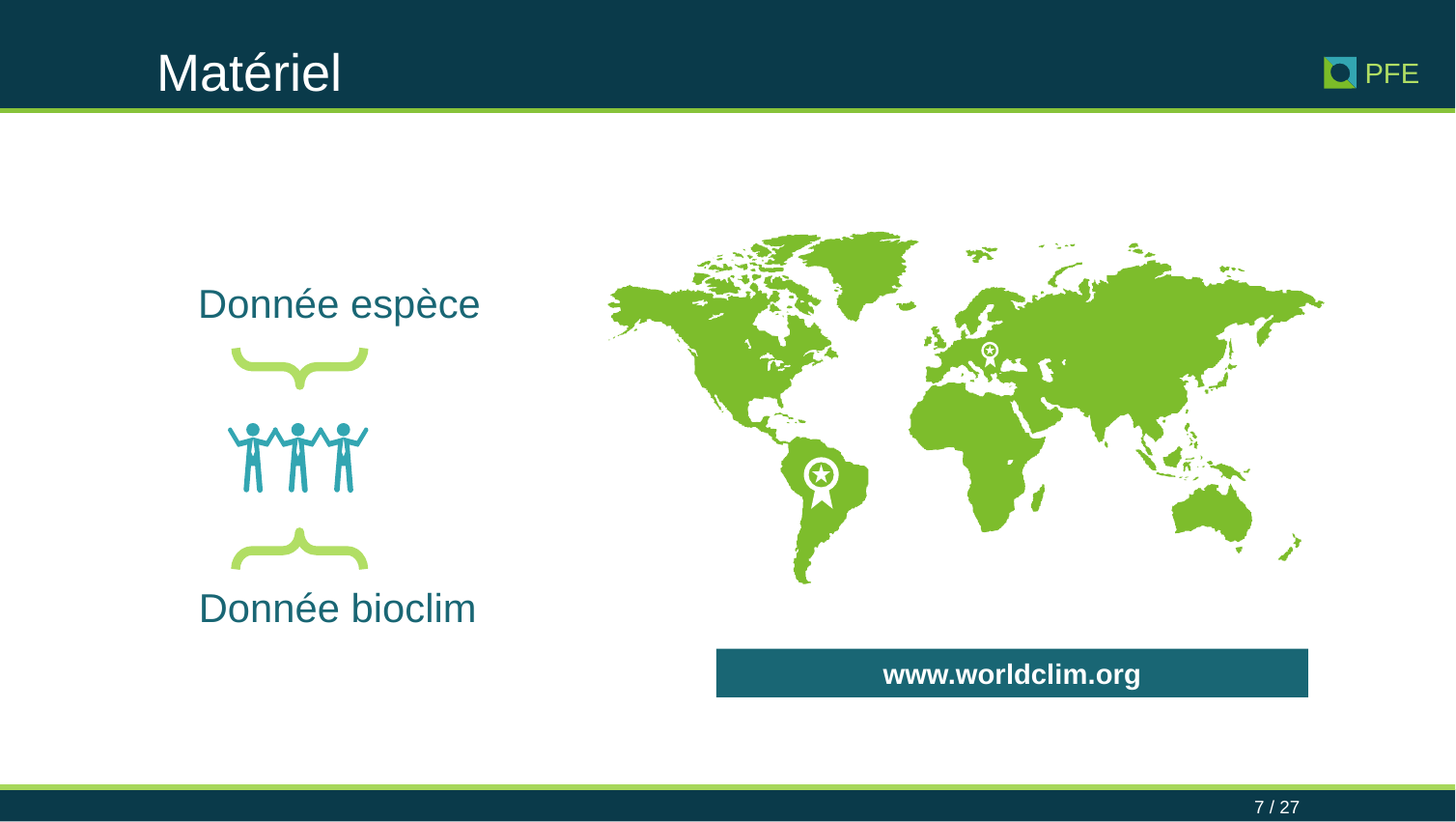

Matériel

7 / 27

PFE

Donnée espèce

Donnée bioclim
www.worldclim.org